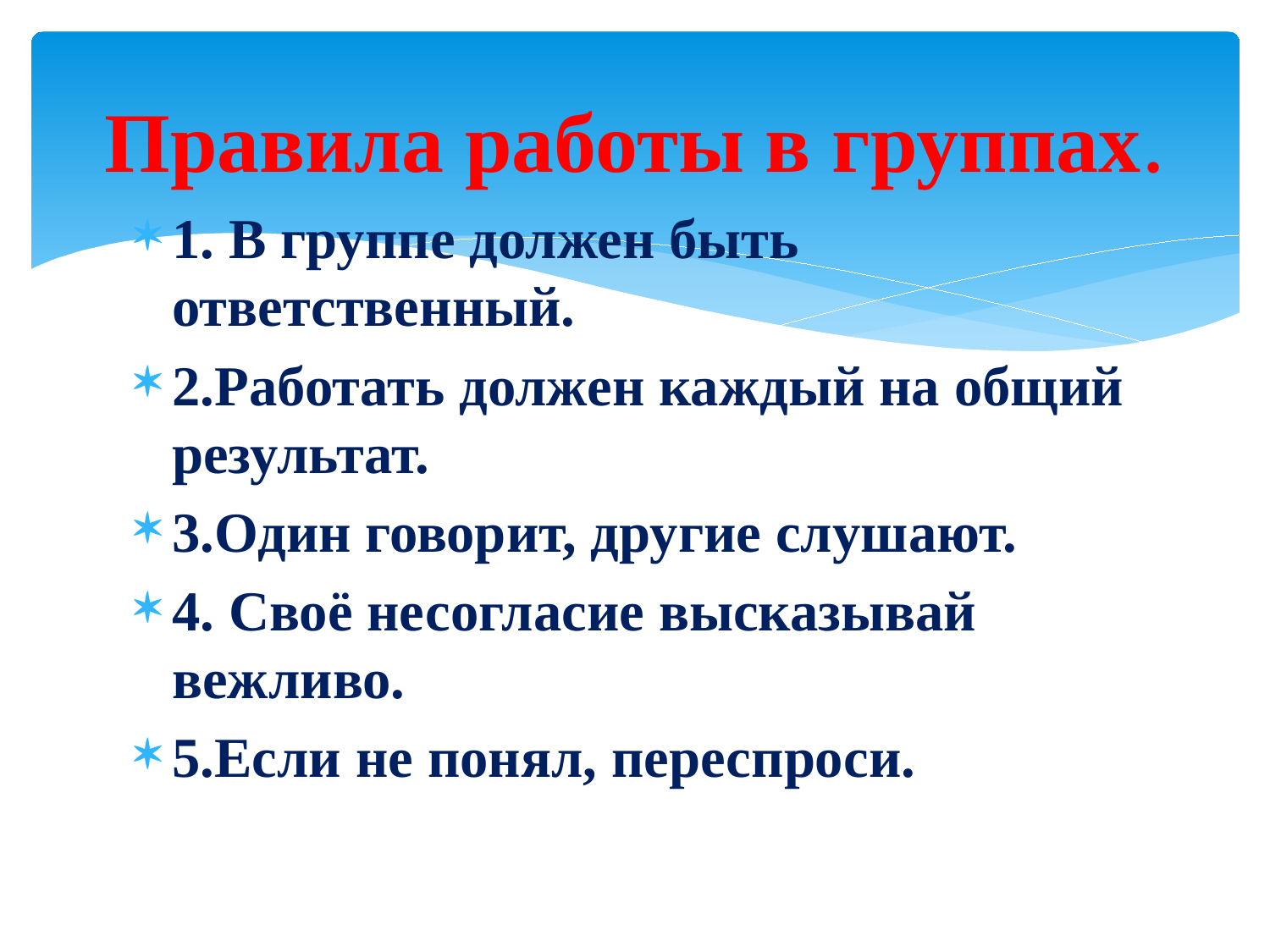

# Правила работы в группах.
1. В группе должен быть ответственный.
2.Работать должен каждый на общий результат.
3.Один говорит, другие слушают.
4. Своё несогласие высказывай вежливо.
5.Если не понял, переспроси.